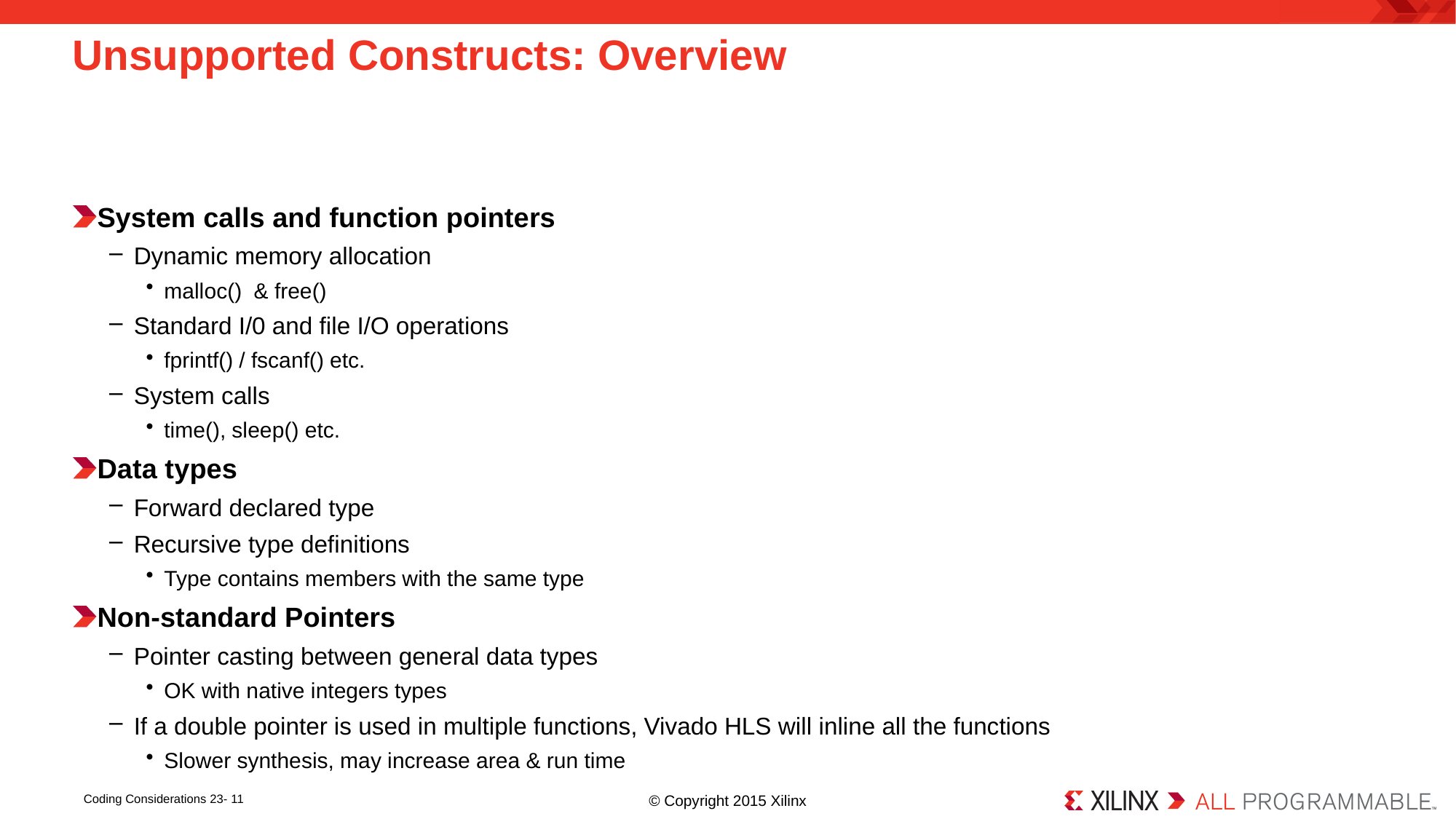

# Unsupported Constructs: Overview
System calls and function pointers
Dynamic memory allocation
malloc()  & free()
Standard I/0 and file I/O operations
fprintf() / fscanf() etc.
System calls
time(), sleep() etc.
Data types
Forward declared type
Recursive type definitions
Type contains members with the same type
Non-standard Pointers
Pointer casting between general data types
OK with native integers types
If a double pointer is used in multiple functions, Vivado HLS will inline all the functions
Slower synthesis, may increase area & run time

Coding Considerations 23- 11
© Copyright 2015 Xilinx